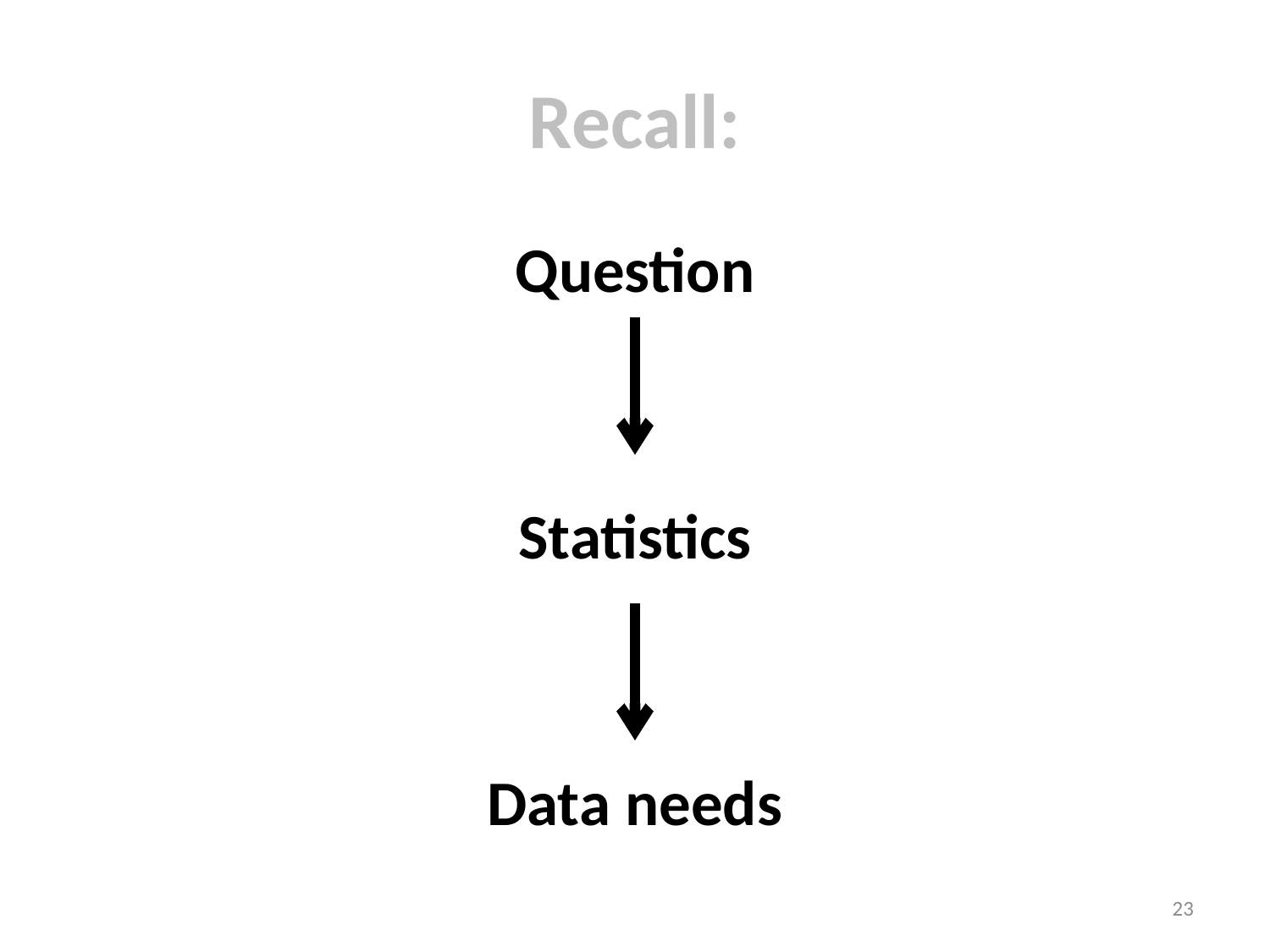

# Recall:
Question

Statistics

Data needs

23